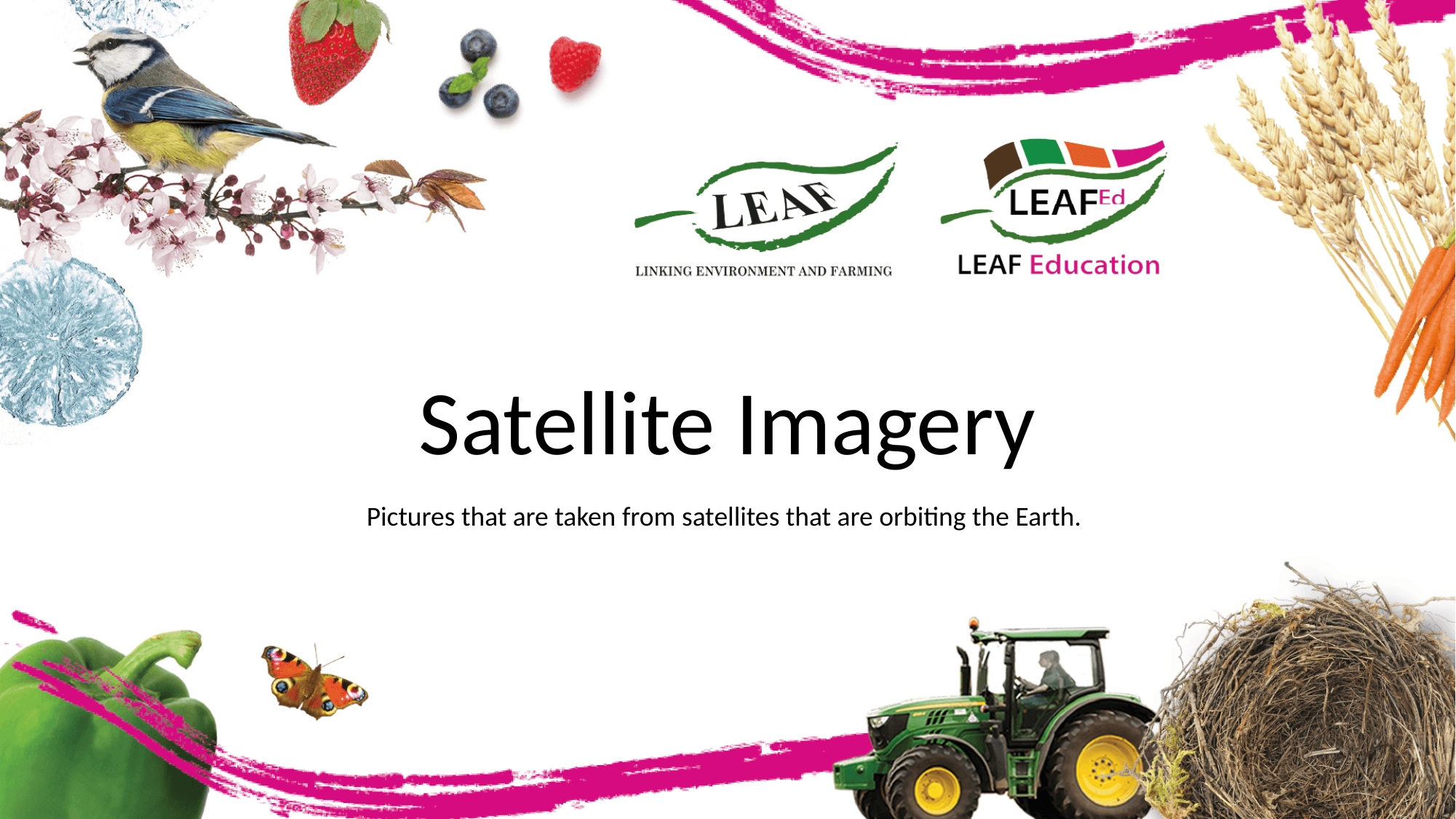

# Satellite Imagery
Pictures that are taken from satellites that are orbiting the Earth.